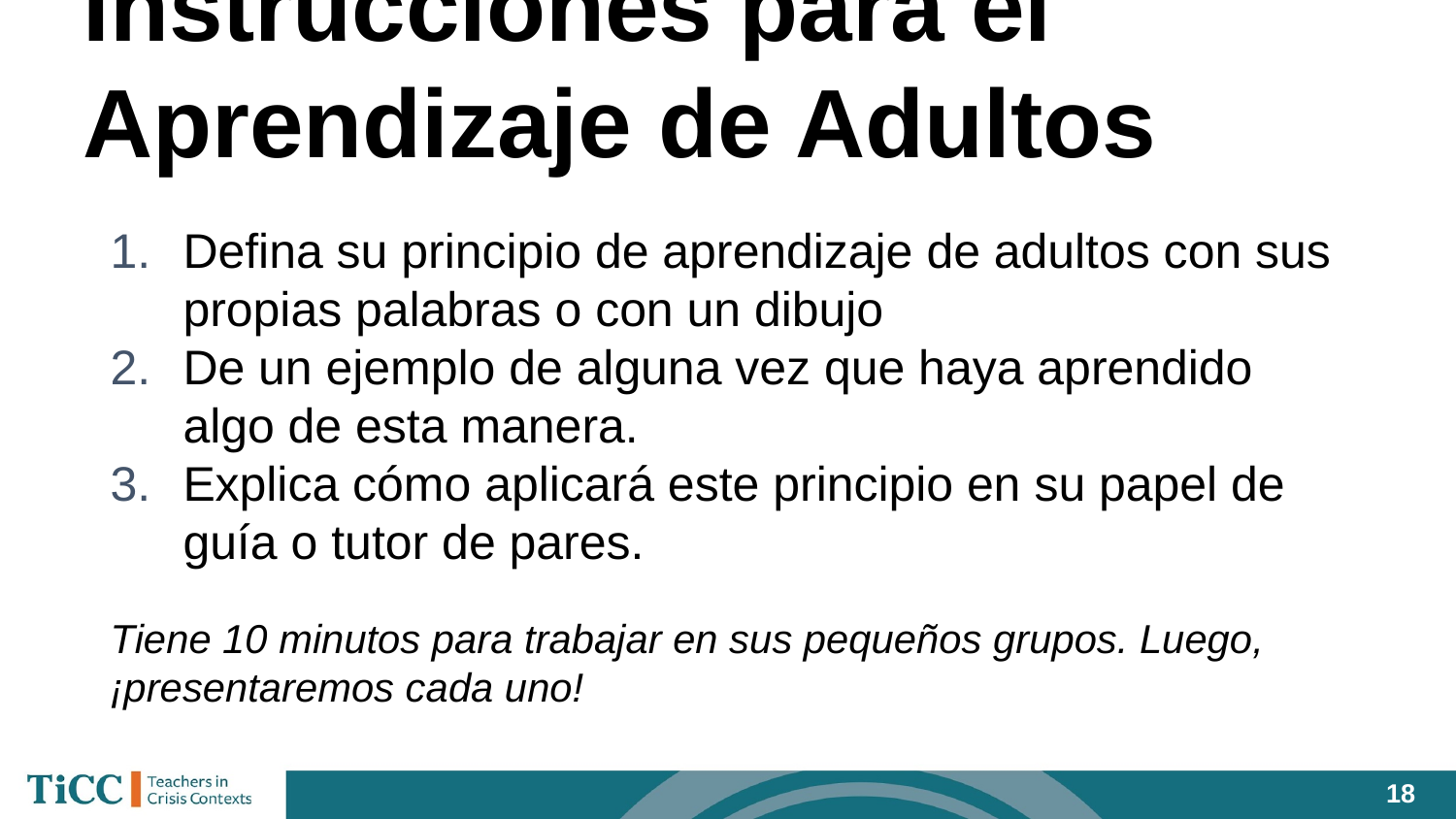

# Instrucciones para el Aprendizaje de Adultos
Defina su principio de aprendizaje de adultos con sus propias palabras o con un dibujo
De un ejemplo de alguna vez que haya aprendido algo de esta manera.
Explica cómo aplicará este principio en su papel de guía o tutor de pares.

Tiene 10 minutos para trabajar en sus pequeños grupos. Luego, ¡presentaremos cada uno!

18